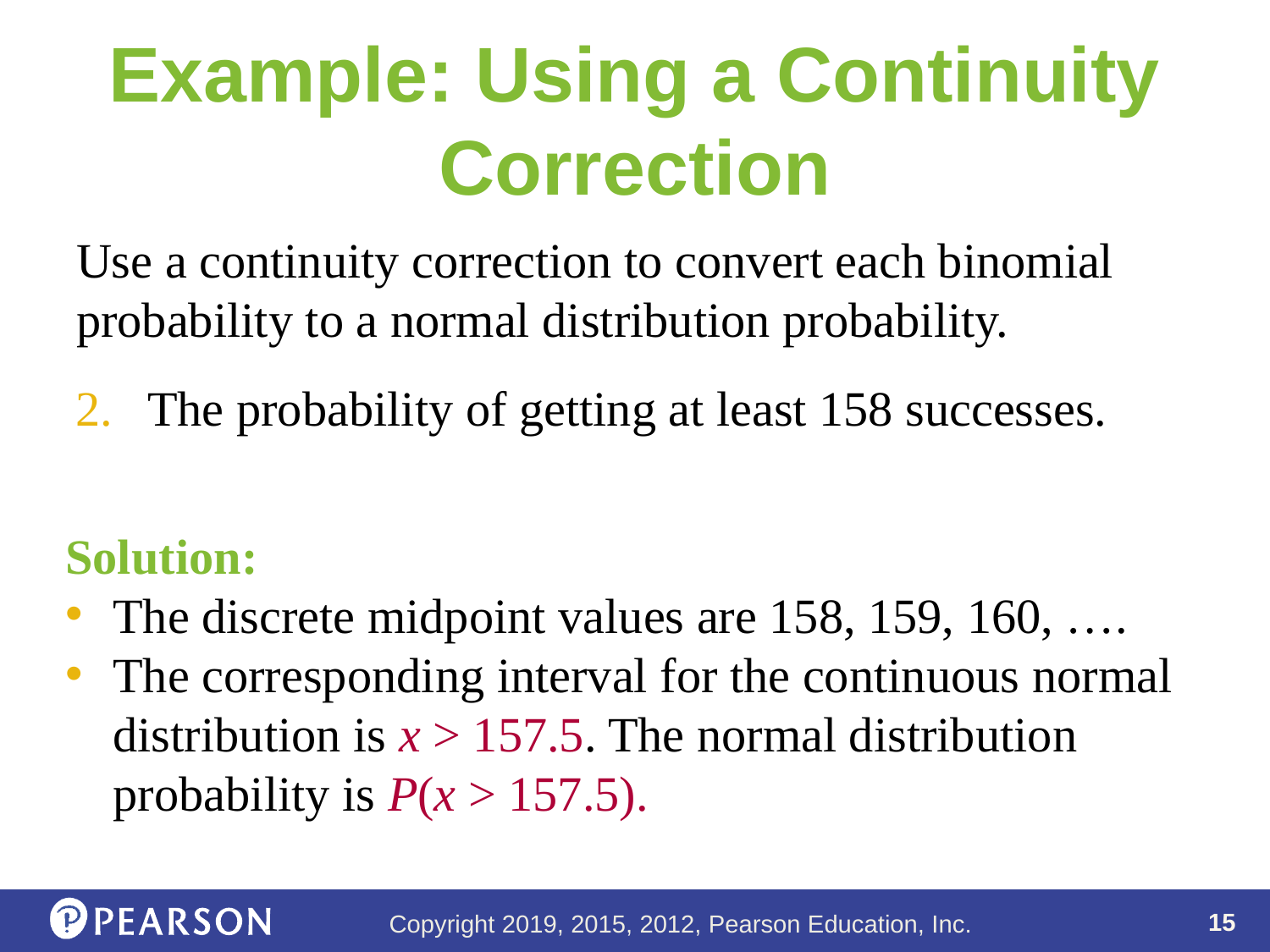

# Example: Using a Continuity Correction
Use a continuity correction to convert each binomial probability to a normal distribution probability.

The probability of getting at least 158 successes.
Solution:
The discrete midpoint values are 158, 159, 160, ….
The corresponding interval for the continuous normal distribution is x > 157.5. The normal distribution probability is P(x > 157.5).